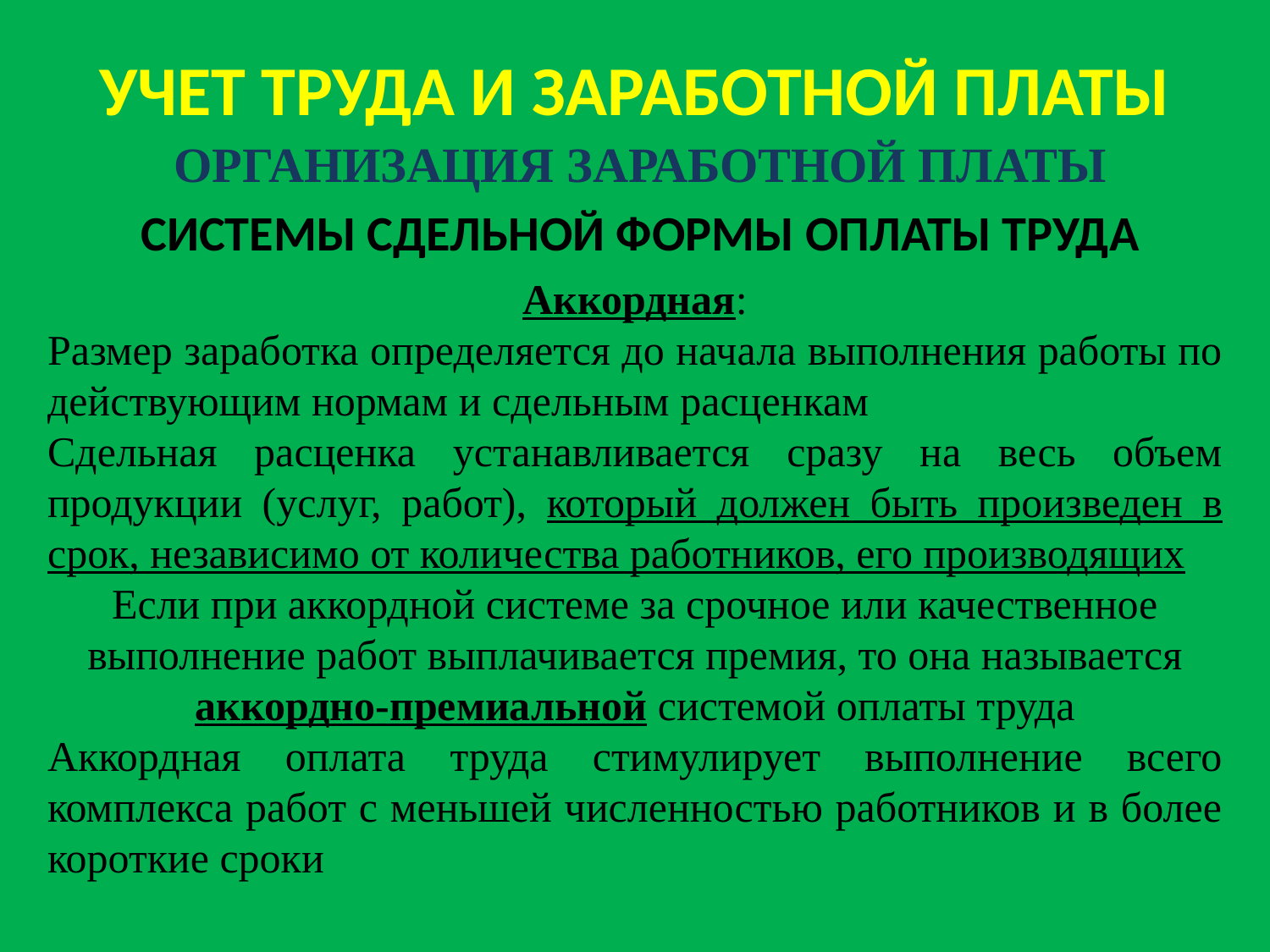

# УЧЕТ ТРУДА И ЗАРАБОТНОЙ ПЛАТЫ
ОРГАНИЗАЦИЯ ЗАРАБОТНОЙ ПЛАТЫ
СИСТЕМЫ СДЕЛЬНОЙ ФОРМЫ ОПЛАТЫ ТРУДА

Аккордная:
Размер заработка определяется до начала выполнения работы по действующим нормам и сдельным расценкам
Сдельная расценка устанавливается сразу на весь объем продукции (услуг, работ), который должен быть произведен в срок, независимо от количества работников, его производящих
Если при аккордной системе за срочное или качественное выполнение работ выплачивается премия, то она называется аккордно-премиальной системой оплаты труда
Аккордная оплата труда стимулирует выполнение всего комплекса работ с меньшей численностью работников и в более короткие сроки